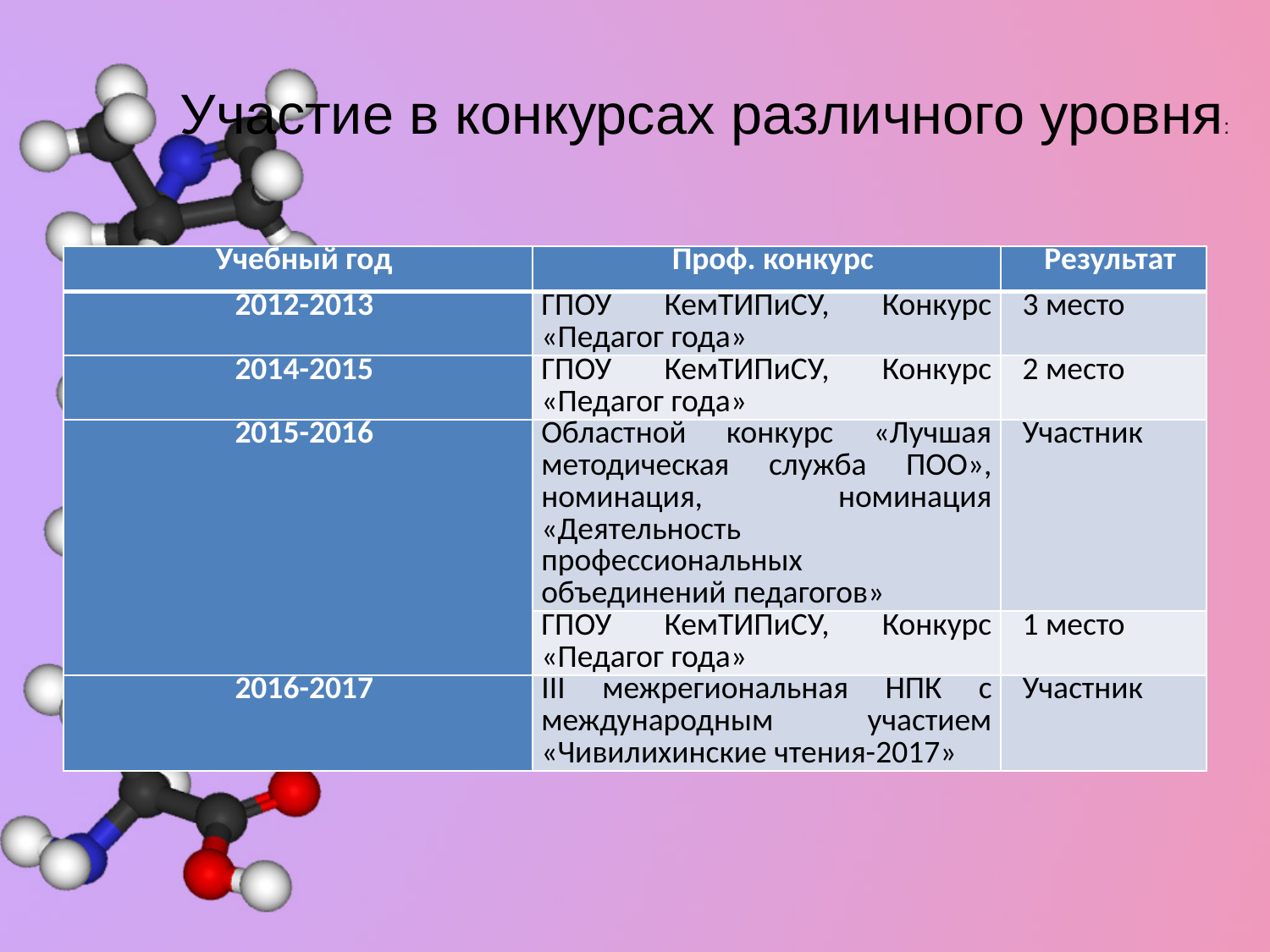

# Участие в конкурсах различного уровня:
| Учебный год | Проф. конкурс | Результат |
| --- | --- | --- |
| 2012-2013 | ГПОУ КемТИПиСУ, Конкурс «Педагог года» | 3 место |
| 2014-2015 | ГПОУ КемТИПиСУ, Конкурс «Педагог года» | 2 место |
| 2015-2016 | Областной конкурс «Лучшая методическая служба ПОО», номинация, номинация «Деятельность профессиональных объединений педагогов» | Участник |
|  | ГПОУ КемТИПиСУ, Конкурс «Педагог года» | 1 место |
| 2016-2017 | III межрегиональная НПК с международным участием «Чивилихинские чтения-2017» | Участник |